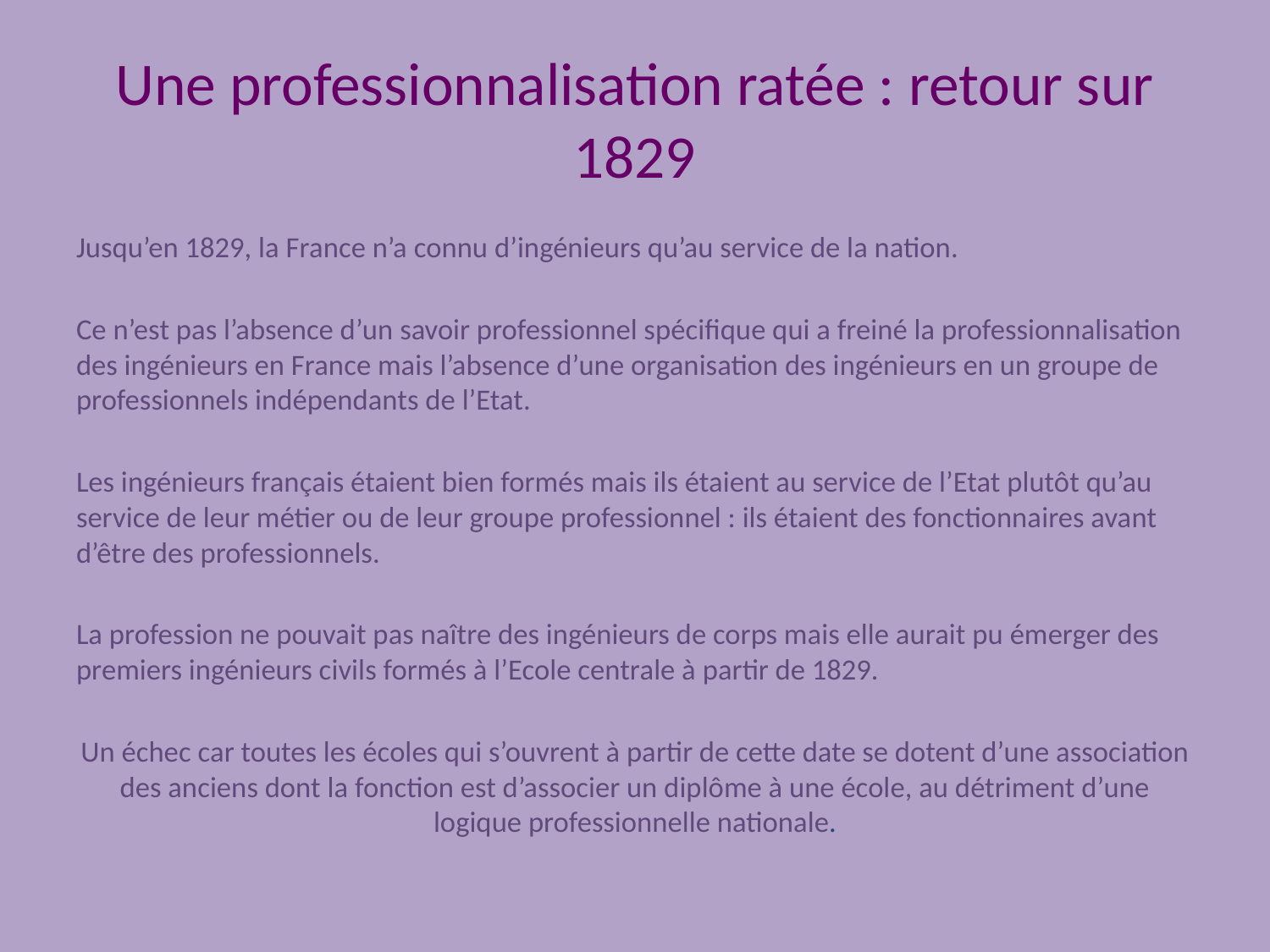

# Une professionnalisation ratée : retour sur 1829
Jusqu’en 1829, la France n’a connu d’ingénieurs qu’au service de la nation.

Ce n’est pas l’absence d’un savoir professionnel spécifique qui a freiné la professionnalisation des ingénieurs en France mais l’absence d’une organisation des ingénieurs en un groupe de professionnels indépendants de l’Etat.

Les ingénieurs français étaient bien formés mais ils étaient au service de l’Etat plutôt qu’au service de leur métier ou de leur groupe professionnel : ils étaient des fonctionnaires avant d’être des professionnels.

La profession ne pouvait pas naître des ingénieurs de corps mais elle aurait pu émerger des premiers ingénieurs civils formés à l’Ecole centrale à partir de 1829.

Un échec car toutes les écoles qui s’ouvrent à partir de cette date se dotent d’une association des anciens dont la fonction est d’associer un diplôme à une école, au détriment d’une logique professionnelle nationale.